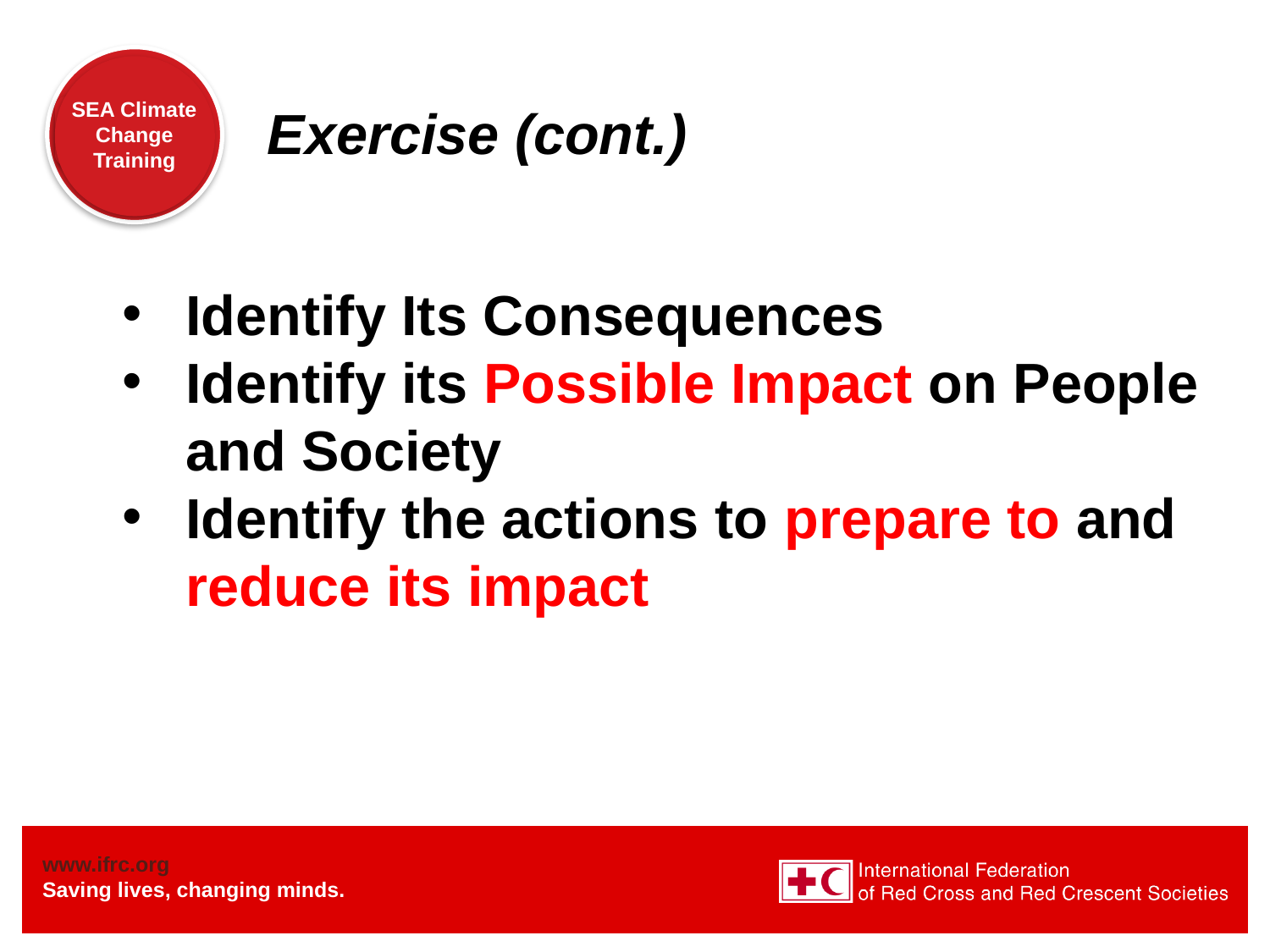

Exercise (cont.)
Identify Its Consequences
Identify its Possible Impact on People and Society
Identify the actions to prepare to and reduce its impact